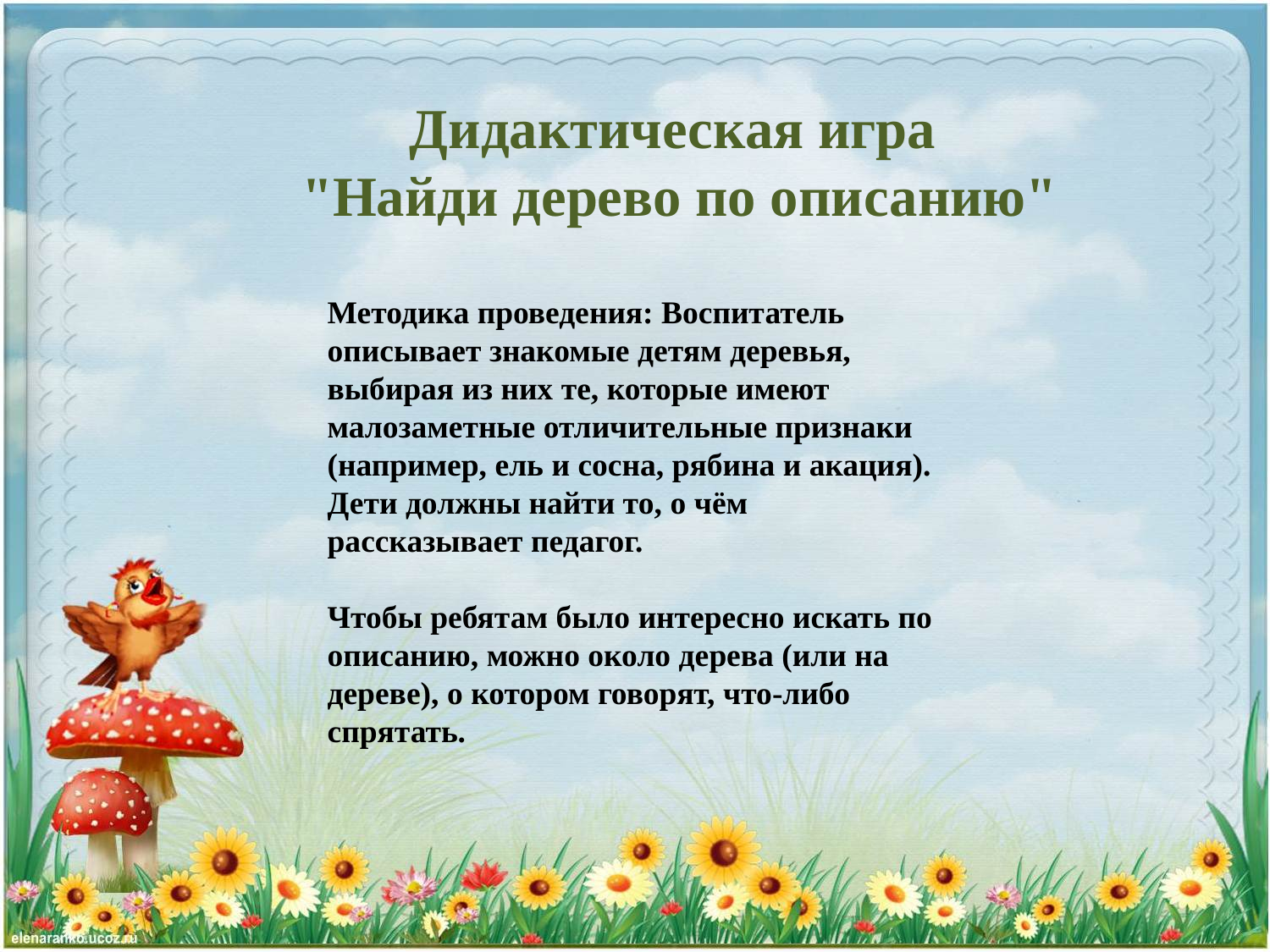

Дидактическая игра
"Найди дерево по описанию"

Методика проведения: Воспитатель описывает знакомые детям деревья, выбирая из них те, которые имеют малозаметные отличительные признаки (например, ель и сосна, рябина и акация).
Дети должны найти то, о чём рассказывает педагог.

Чтобы ребятам было интересно искать по описанию, можно около дерева (или на дереве), о котором говорят, что-либо спрятать.